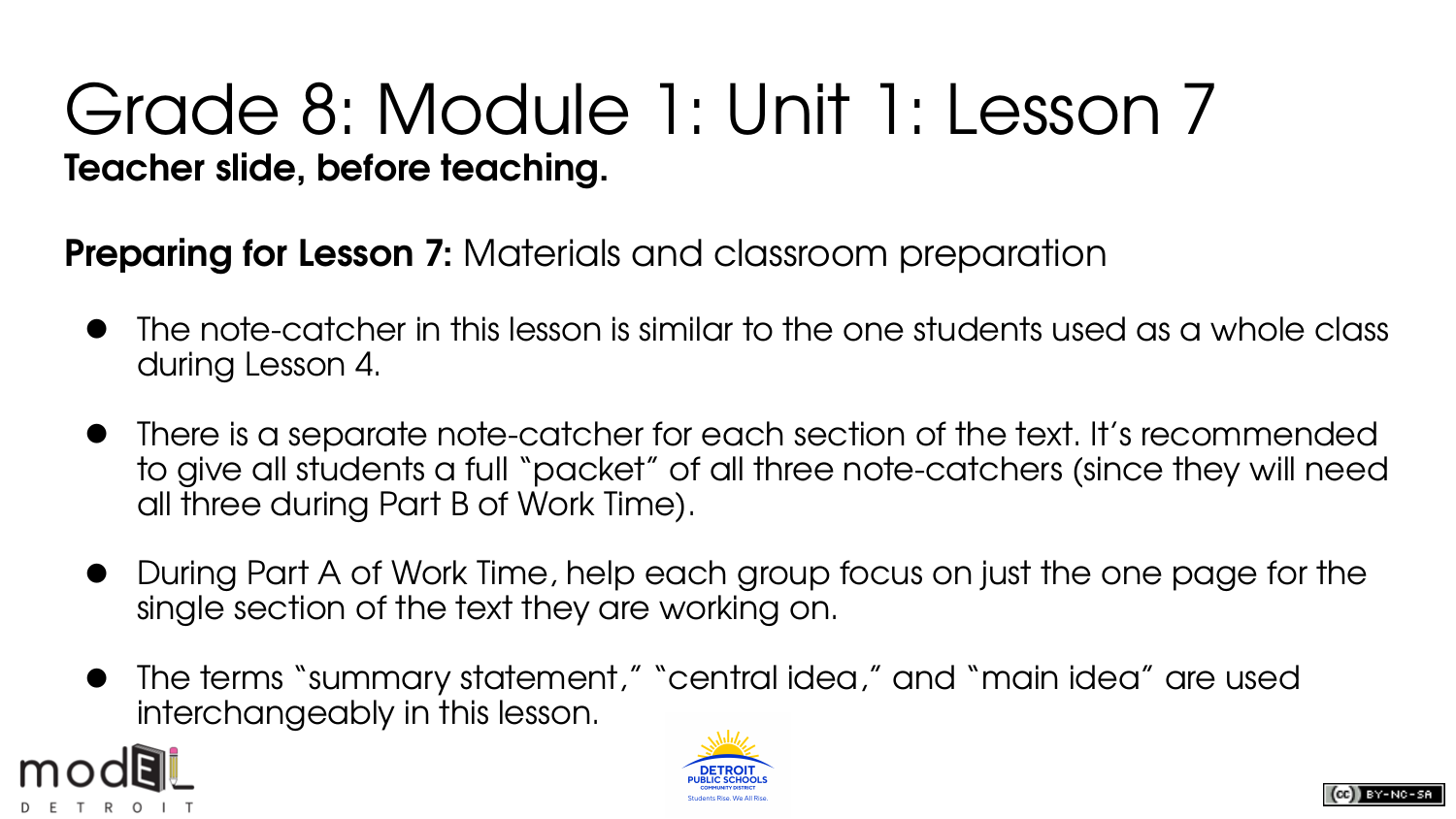

# Grade 8: Module 1: Unit 1: Lesson 7
Teacher slide, before teaching.
Preparing for Lesson 7: Materials and classroom preparation

The note-catcher in this lesson is similar to the one students used as a whole class during Lesson 4.

There is a separate note-catcher for each section of the text. It’s recommended to give all students a full “packet” of all three note-catchers (since they will need all three during Part B of Work Time).

During Part A of Work Time, help each group focus on just the one page for the single section of the text they are working on.

The terms “summary statement,” “central idea,” and “main idea” are used interchangeably in this lesson.